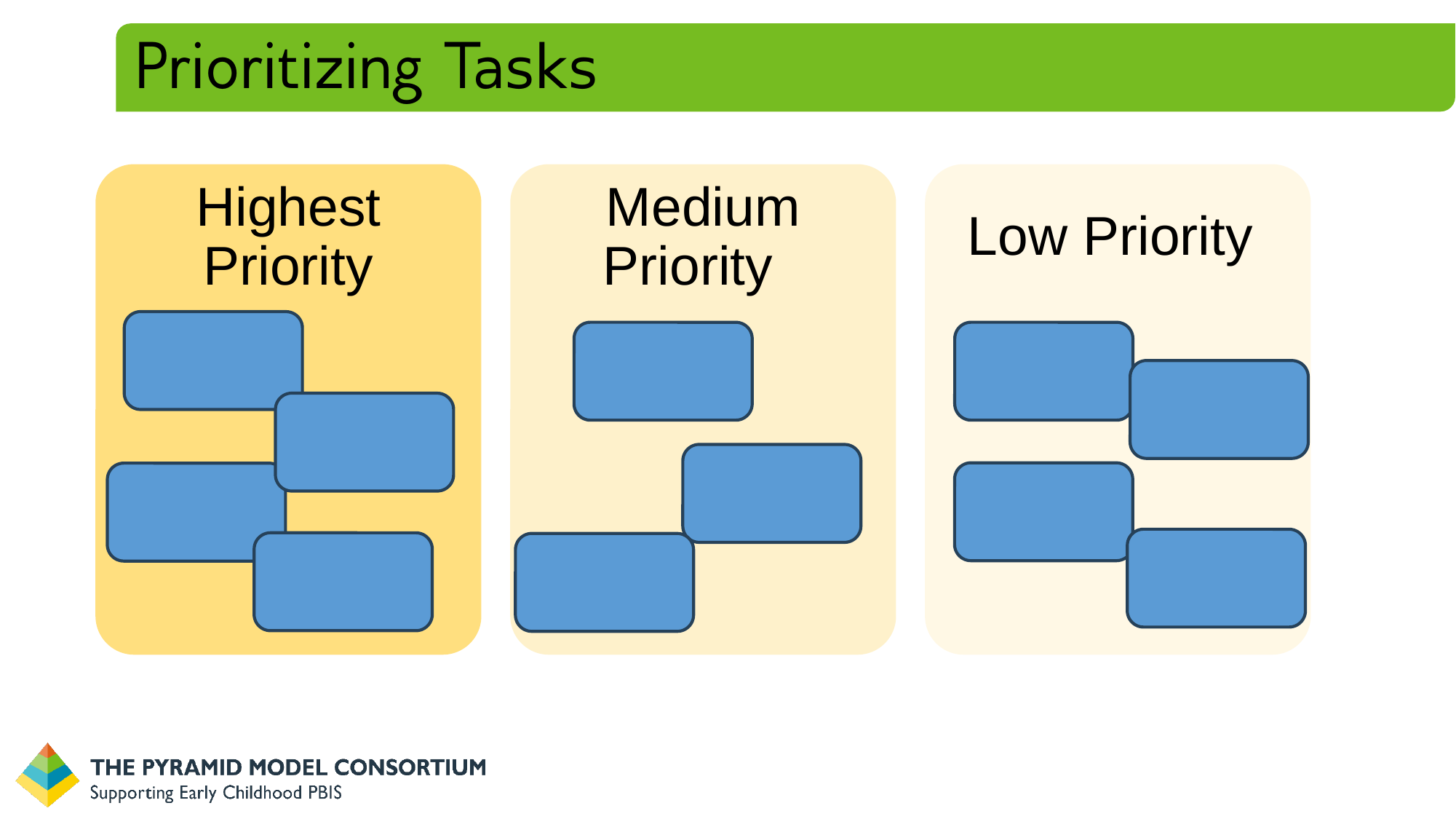

# Prioritizing Tasks

Highest Priority

Medium Priority

Low Priority